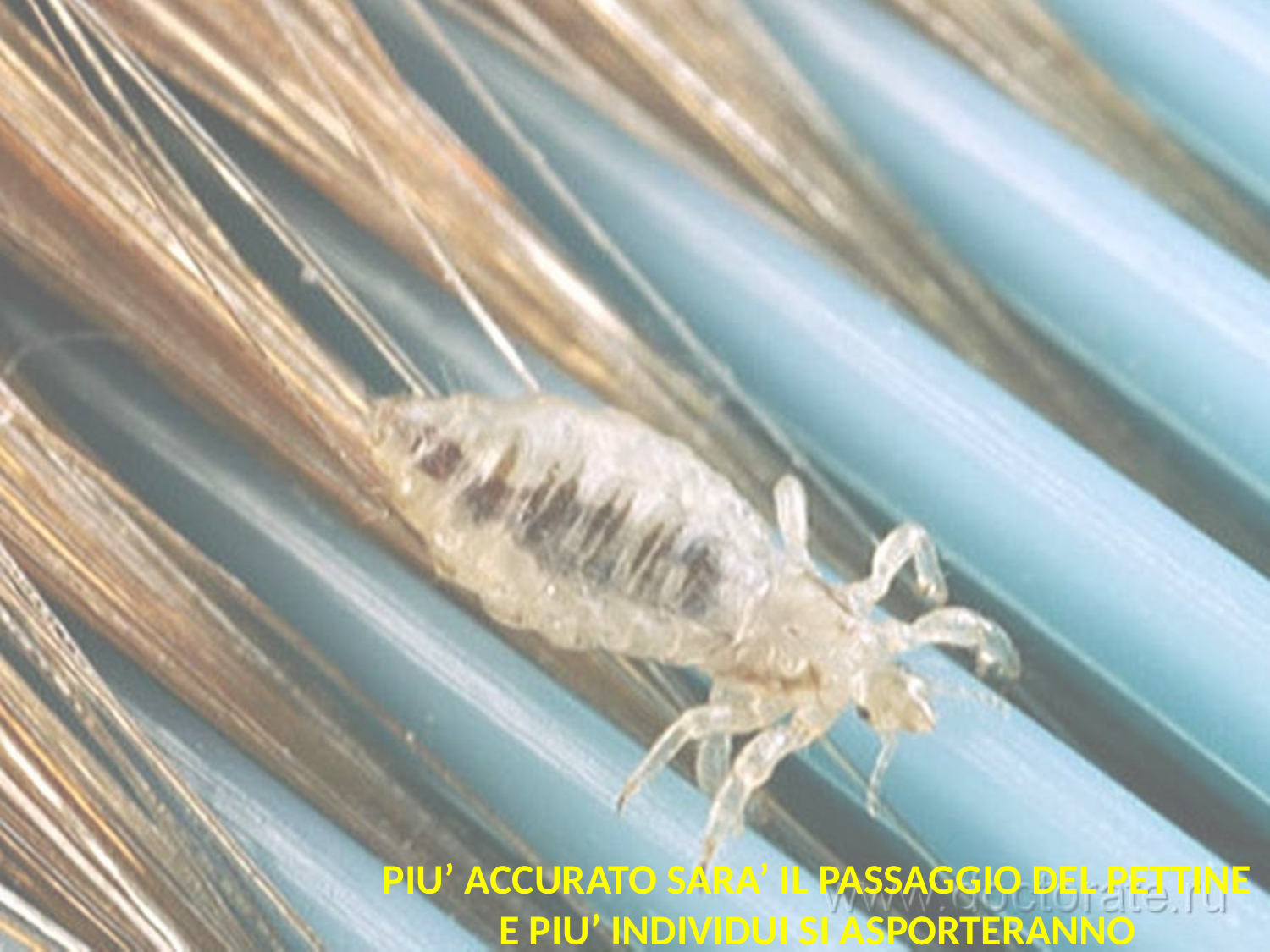

PIU’ ACCURATO SARA’ IL PASSAGGIO DEL PETTINE E PIU’ INDIVIDUI SI ASPORTERANNO